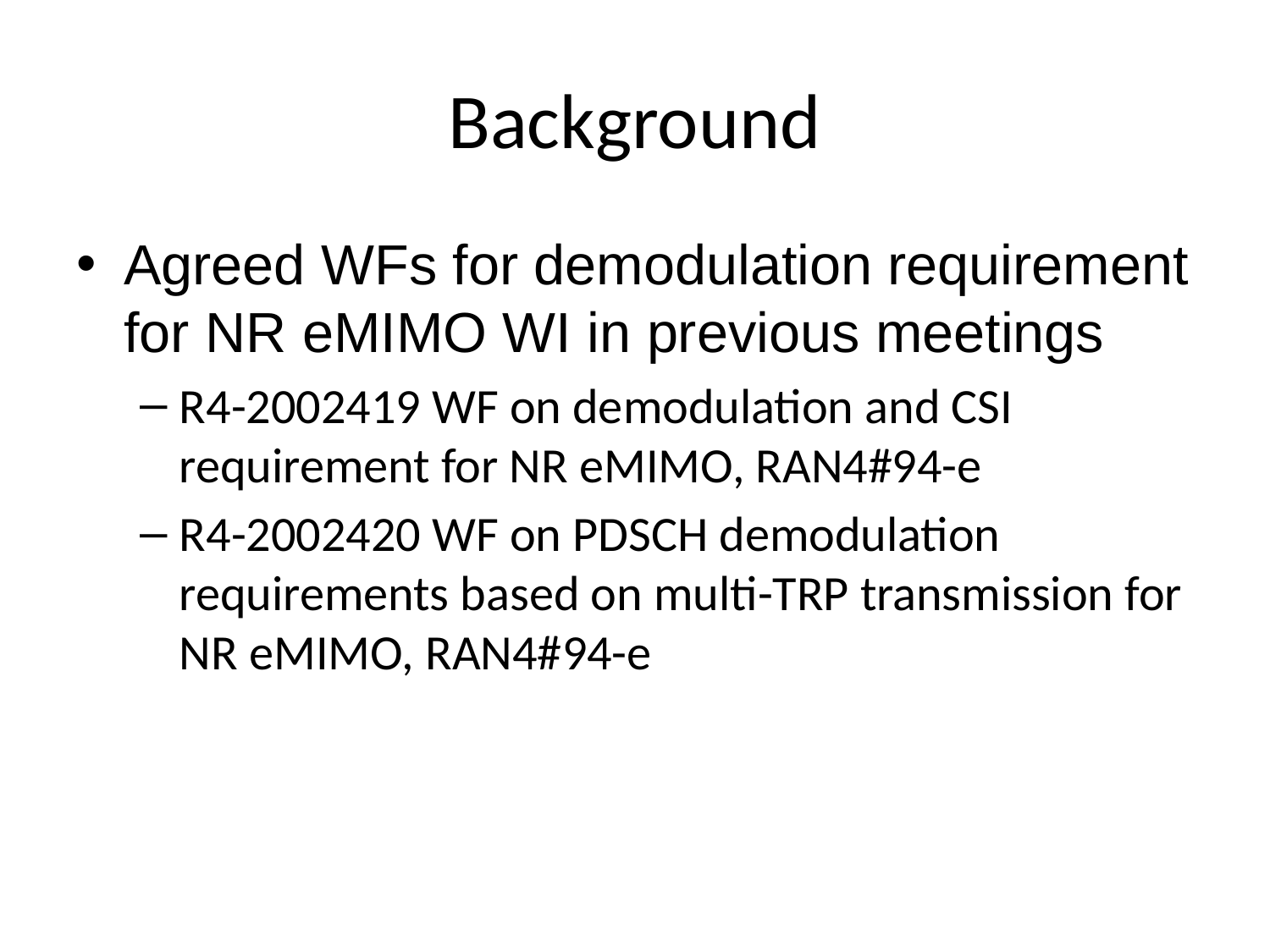

# Background
Agreed WFs for demodulation requirement for NR eMIMO WI in previous meetings
R4-2002419 WF on demodulation and CSI requirement for NR eMIMO, RAN4#94-e
R4-2002420 WF on PDSCH demodulation requirements based on multi-TRP transmission for NR eMIMO, RAN4#94-e